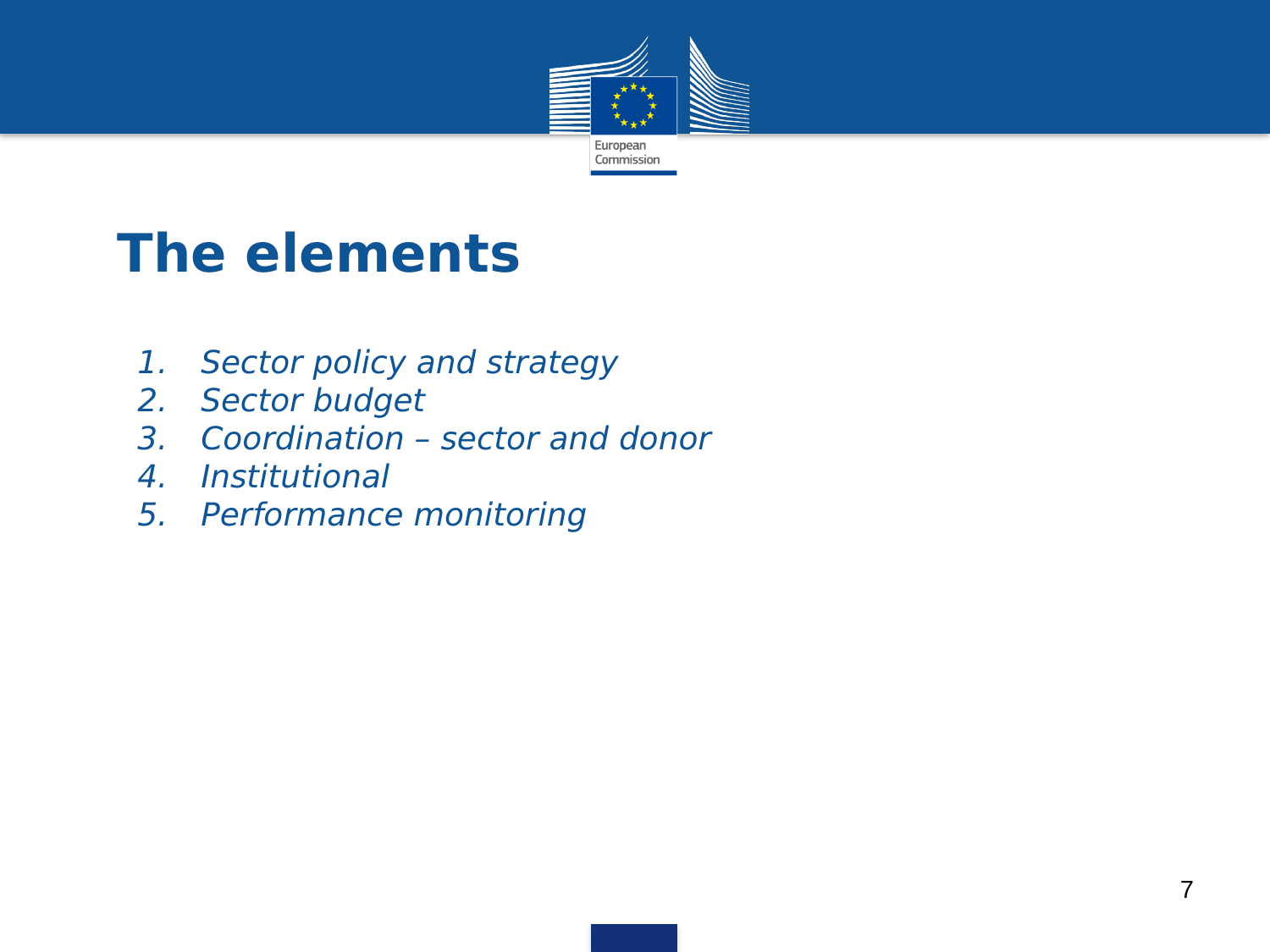

# The elements
Sector policy and strategy
Sector budget
Coordination – sector and donor
Institutional
Performance monitoring

7